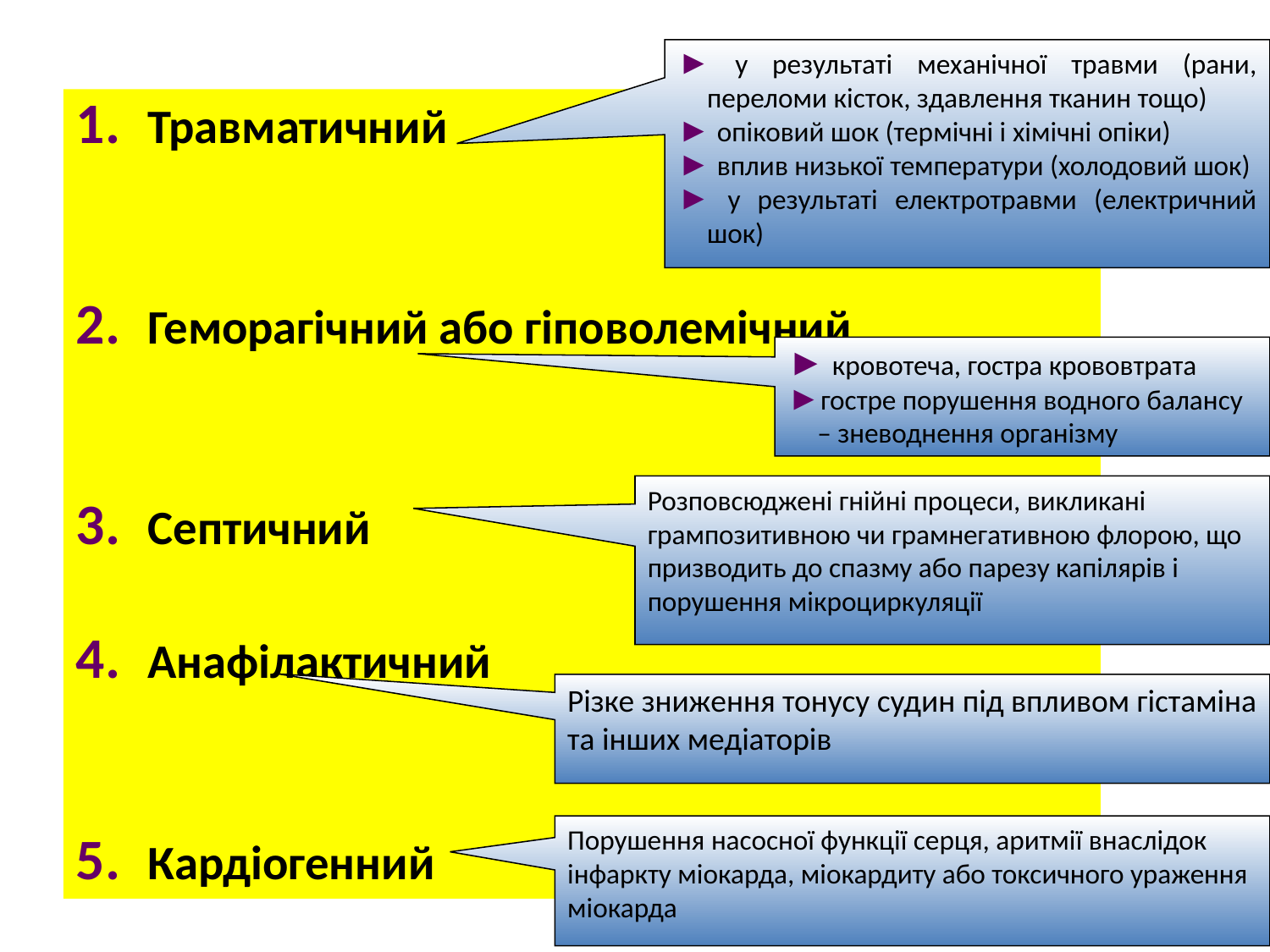

Класифікація шоку
 у результаті механічної травми (рани, переломи кісток, здавлення тканин тощо)
 опіковий шок (термічні і хімічні опіки)
 вплив низької температури (холодовий шок)
 у результаті електротравми (електричний шок)
Травматичний

Геморагічний або гіповолемічний

Септичний

Анафілактичний

Кардіогенний

 кровотеча, гостра крововтрата
гостре порушення водного балансу – зневоднення організму
Розповсюджені гнійні процеси, викликані грампозитивною чи грамнегативною флорою, що призводить до спазму або парезу капілярів і порушення мікроциркуляції
Різке зниження тонусу судин під впливом гістаміна та інших медіаторів
Порушення насосної функції серця, аритмії внаслідок інфаркту міокарда, міокардиту або токсичного ураження міокарда